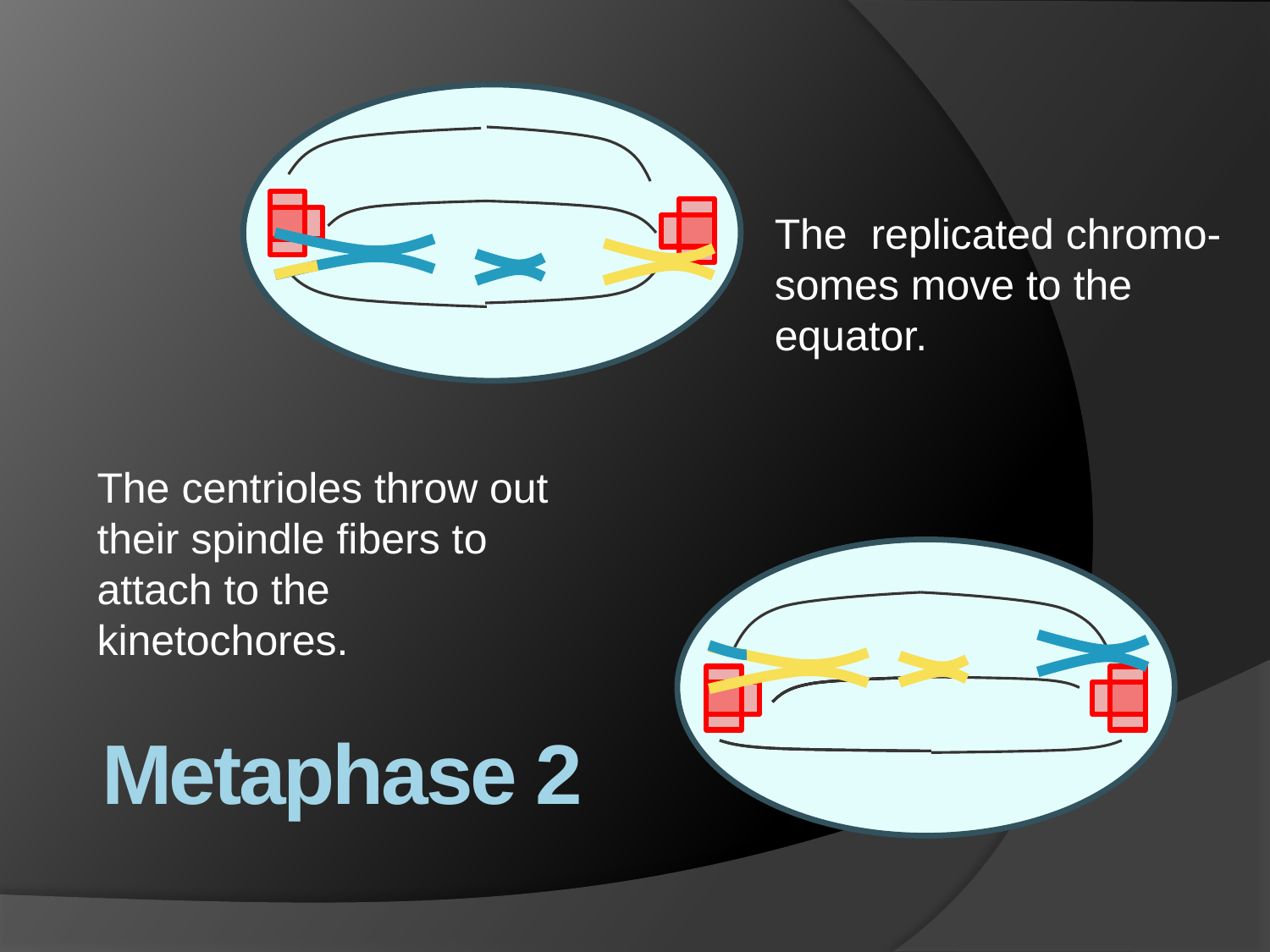

The  replicated chromo-somes move to the equator.

The centrioles throw out their spindle fibers to attach to the kinetochores.

# Metaphase 2